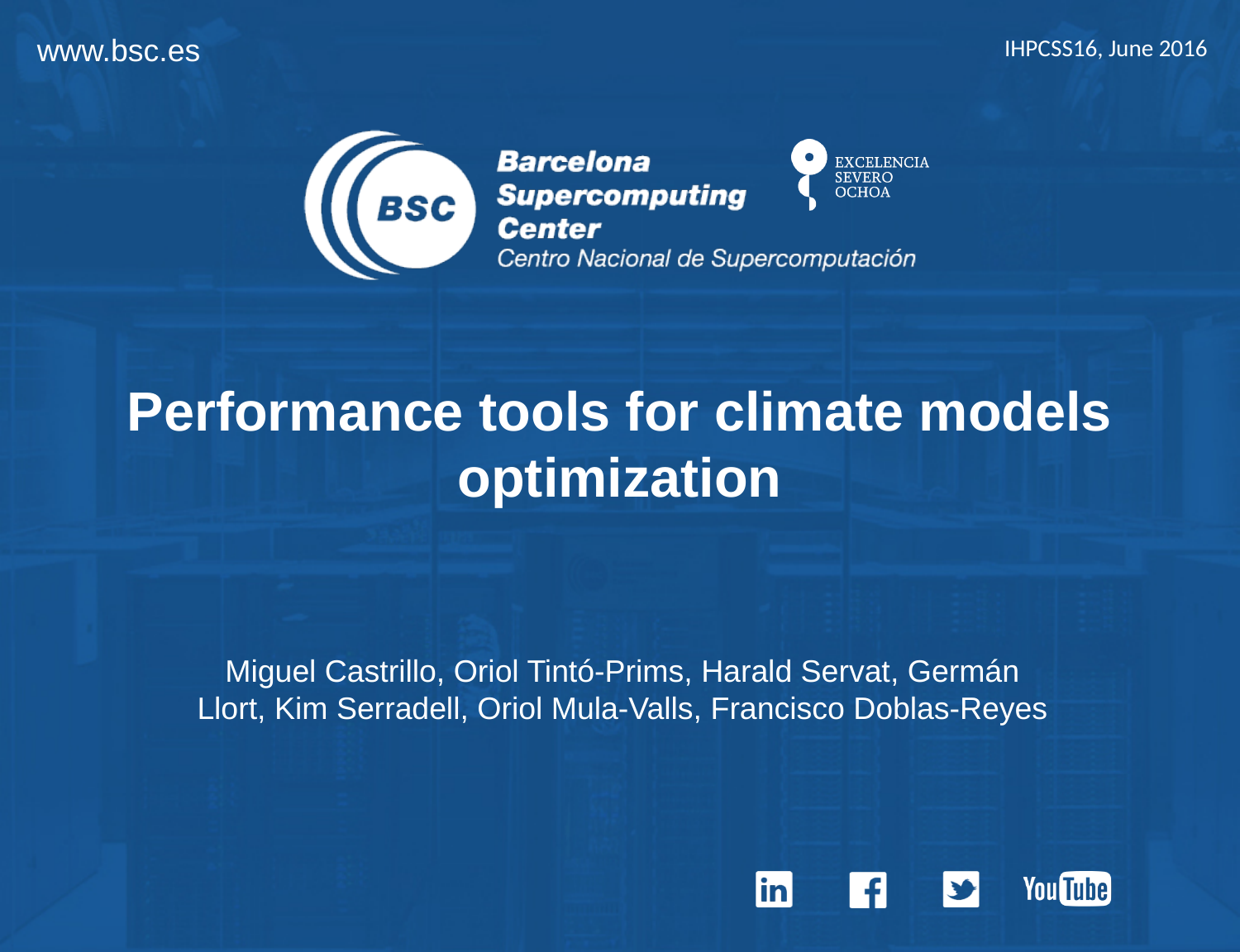

IHPCSS16, June 2016
Performance tools for climate models optimization
Miguel Castrillo, Oriol Tintó-Prims, Harald Servat, Germán Llort, Kim Serradell, Oriol Mula-Valls, Francisco Doblas-Reyes